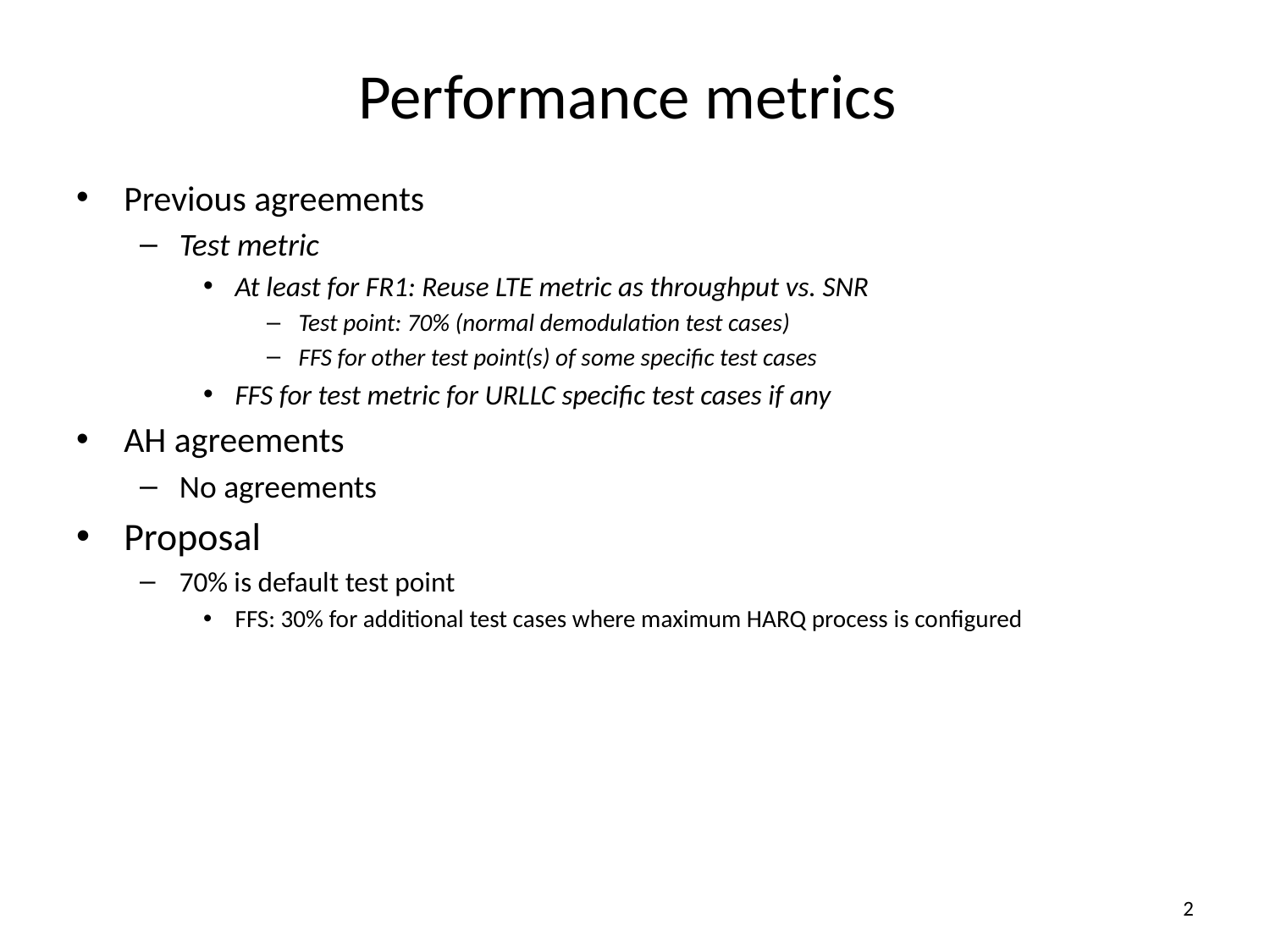

# Performance metrics
Previous agreements
Test metric
At least for FR1: Reuse LTE metric as throughput vs. SNR
Test point: 70% (normal demodulation test cases)
FFS for other test point(s) of some specific test cases
FFS for test metric for URLLC specific test cases if any
AH agreements
No agreements
Proposal
70% is default test point
FFS: 30% for additional test cases where maximum HARQ process is configured
2